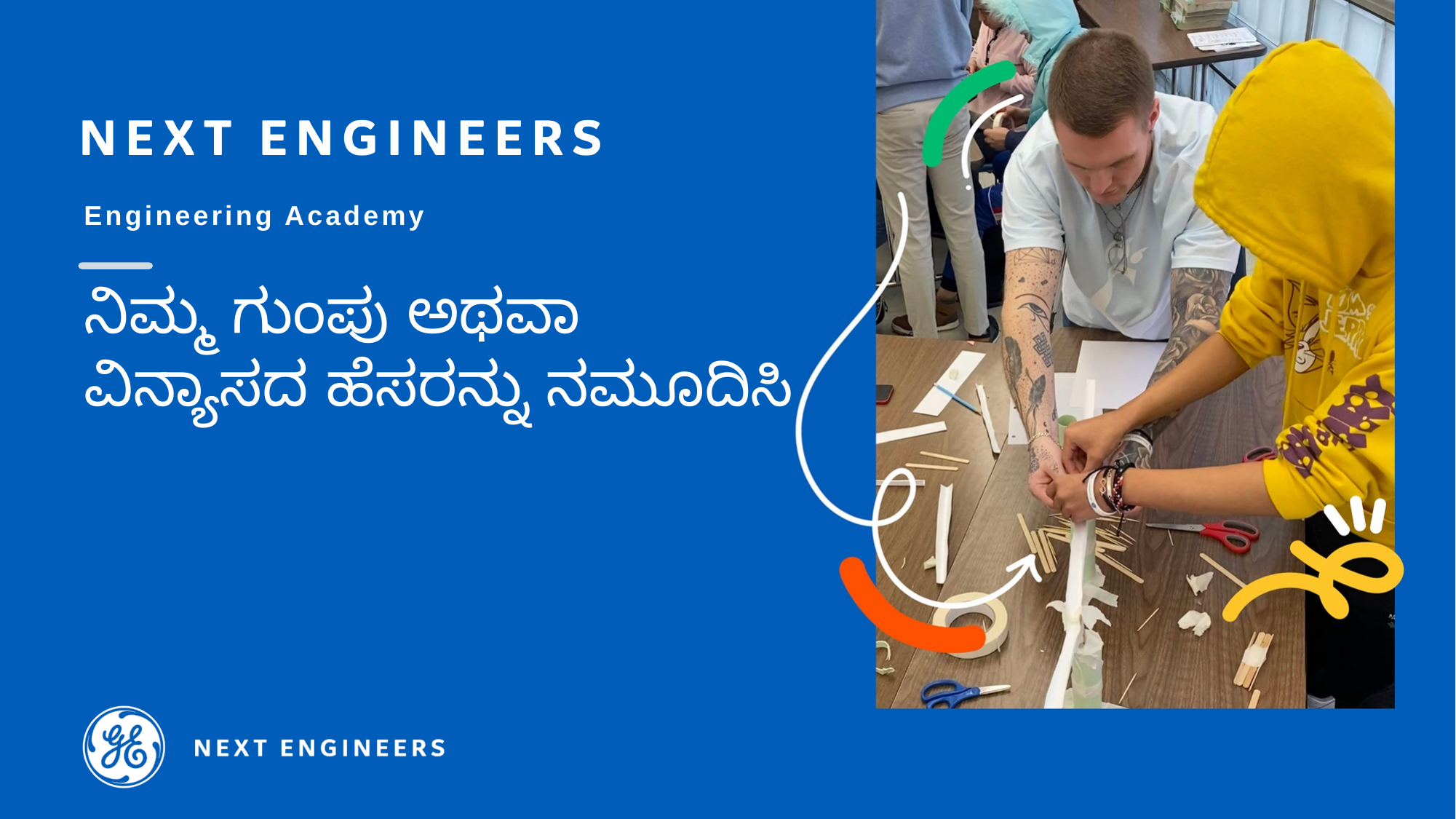

Engineering Academy
# ನಿಮ್ಮ ಗುಂಪು ಅಥವಾ ವಿನ್ಯಾಸದ ಹೆಸರನ್ನು ನಮೂದಿಸಿ